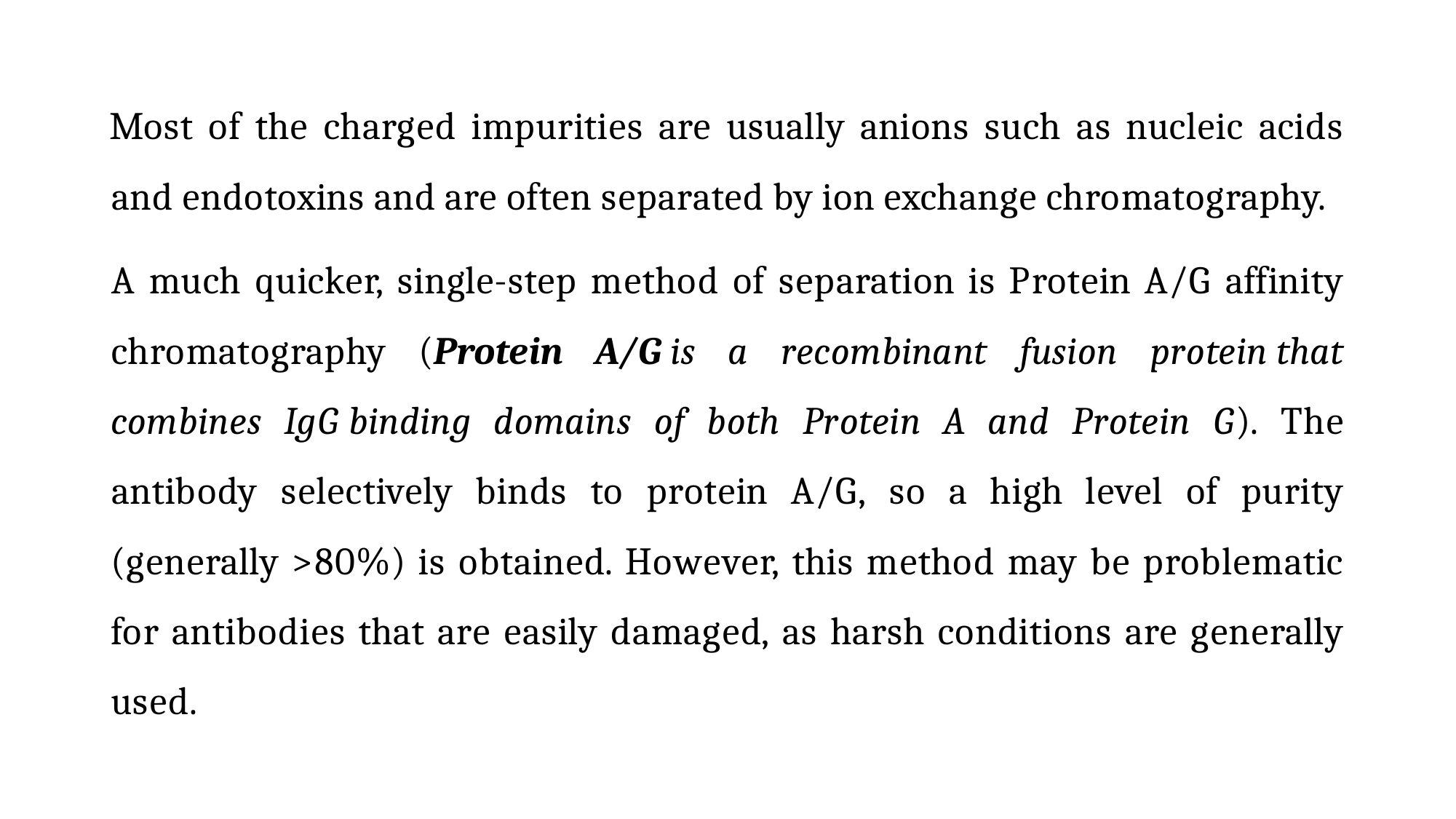

Most of the charged impurities are usually anions such as nucleic acids and endotoxins and are often separated by ion exchange chromatography.
A much quicker, single-step method of separation is Protein A/G affinity chromatography (Protein A/G is a recombinant fusion protein that combines IgG binding domains of both Protein A and Protein G). The antibody selectively binds to protein A/G, so a high level of purity (generally >80%) is obtained. However, this method may be problematic for antibodies that are easily damaged, as harsh conditions are generally used.